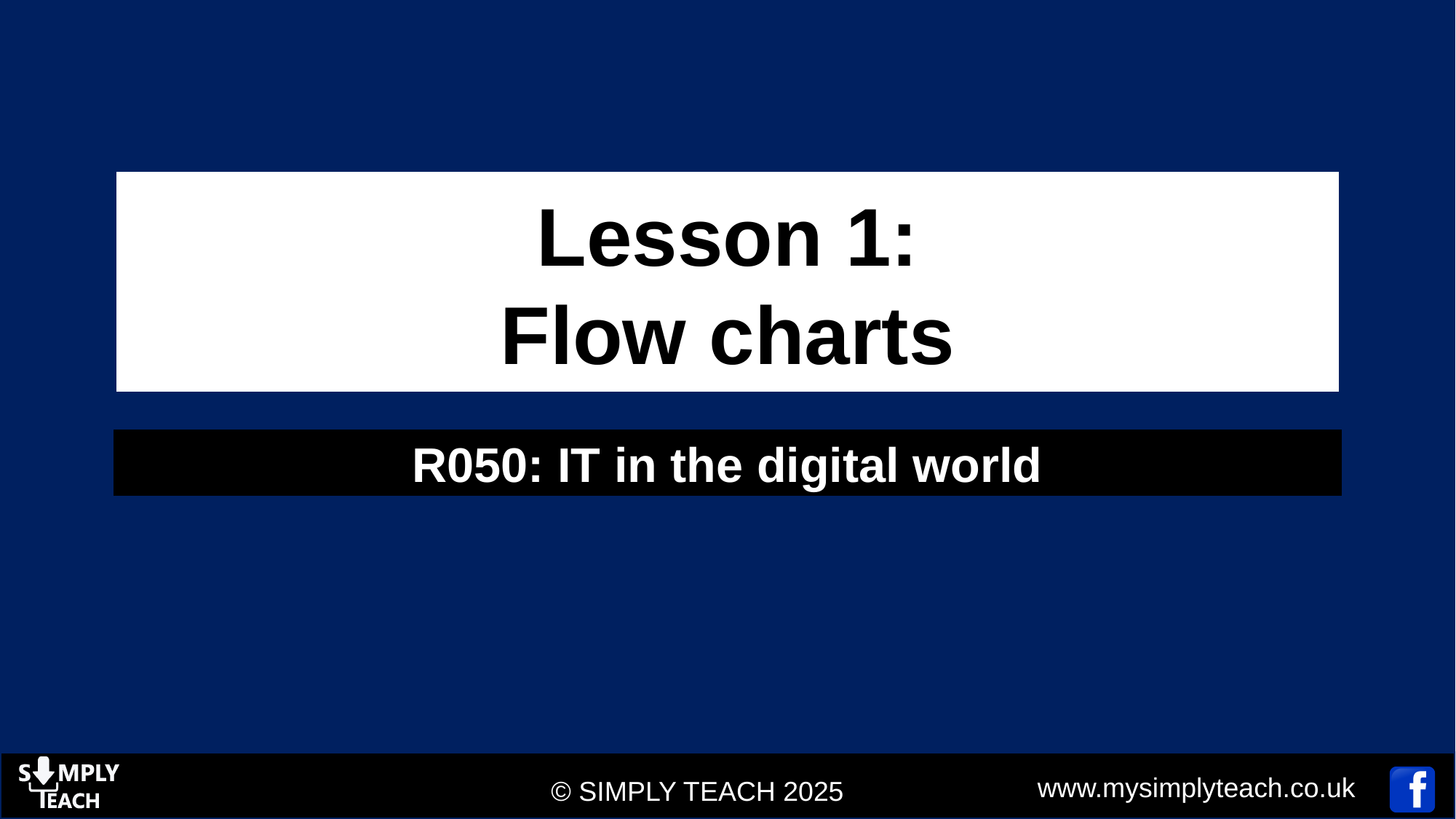

Lesson 1:
Flow charts
R050: IT in the digital world